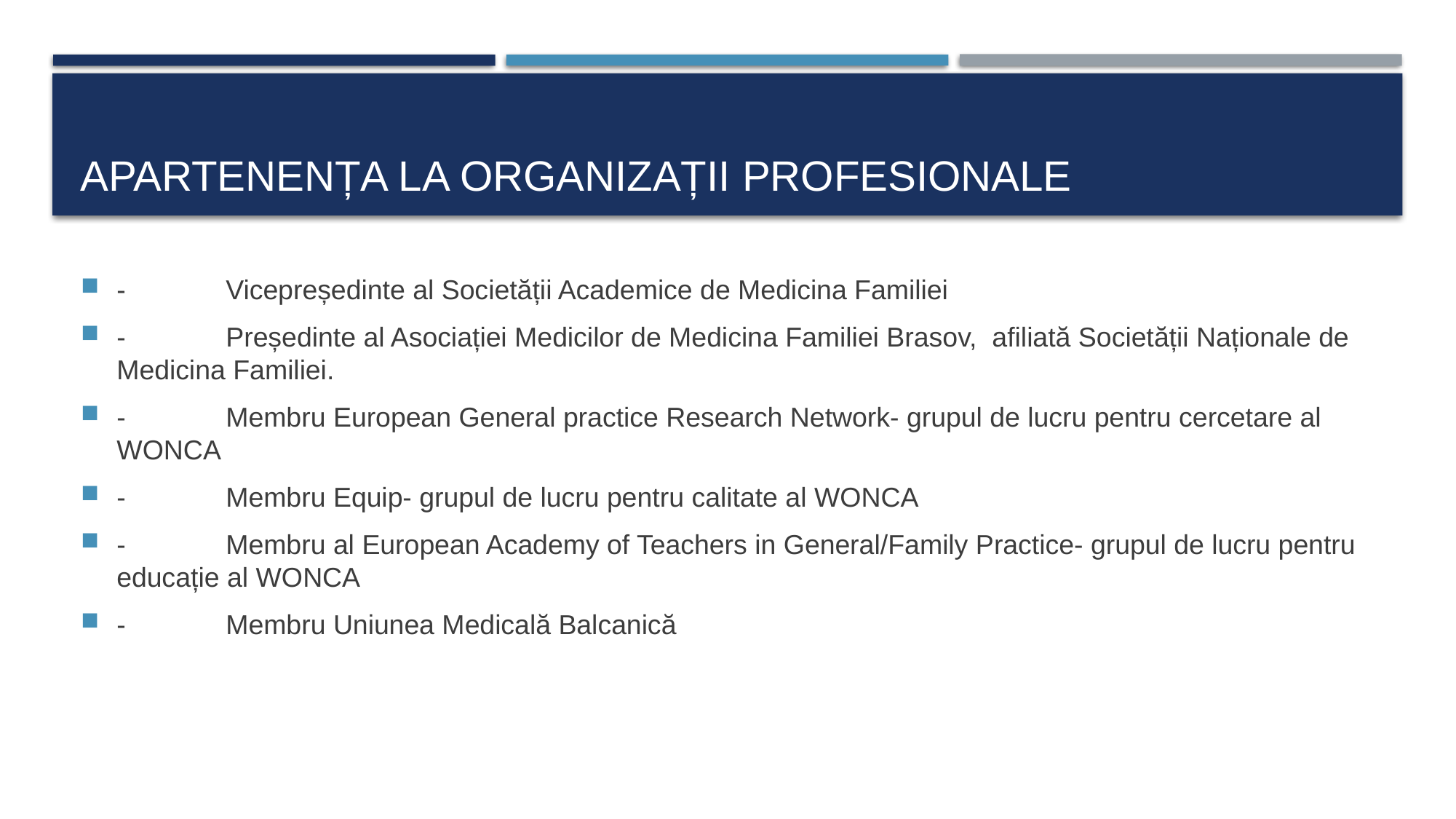

# Apartenența la organizații profesionale
-	Vicepreședinte al Societății Academice de Medicina Familiei
-	Președinte al Asociației Medicilor de Medicina Familiei Brasov,  afiliată Societății Naționale de Medicina Familiei.
-	Membru European General practice Research Network- grupul de lucru pentru cercetare al WONCA
-	Membru Equip- grupul de lucru pentru calitate al WONCA
-	Membru al European Academy of Teachers in General/Family Practice- grupul de lucru pentru educație al WONCA
-	Membru Uniunea Medicală Balcanică